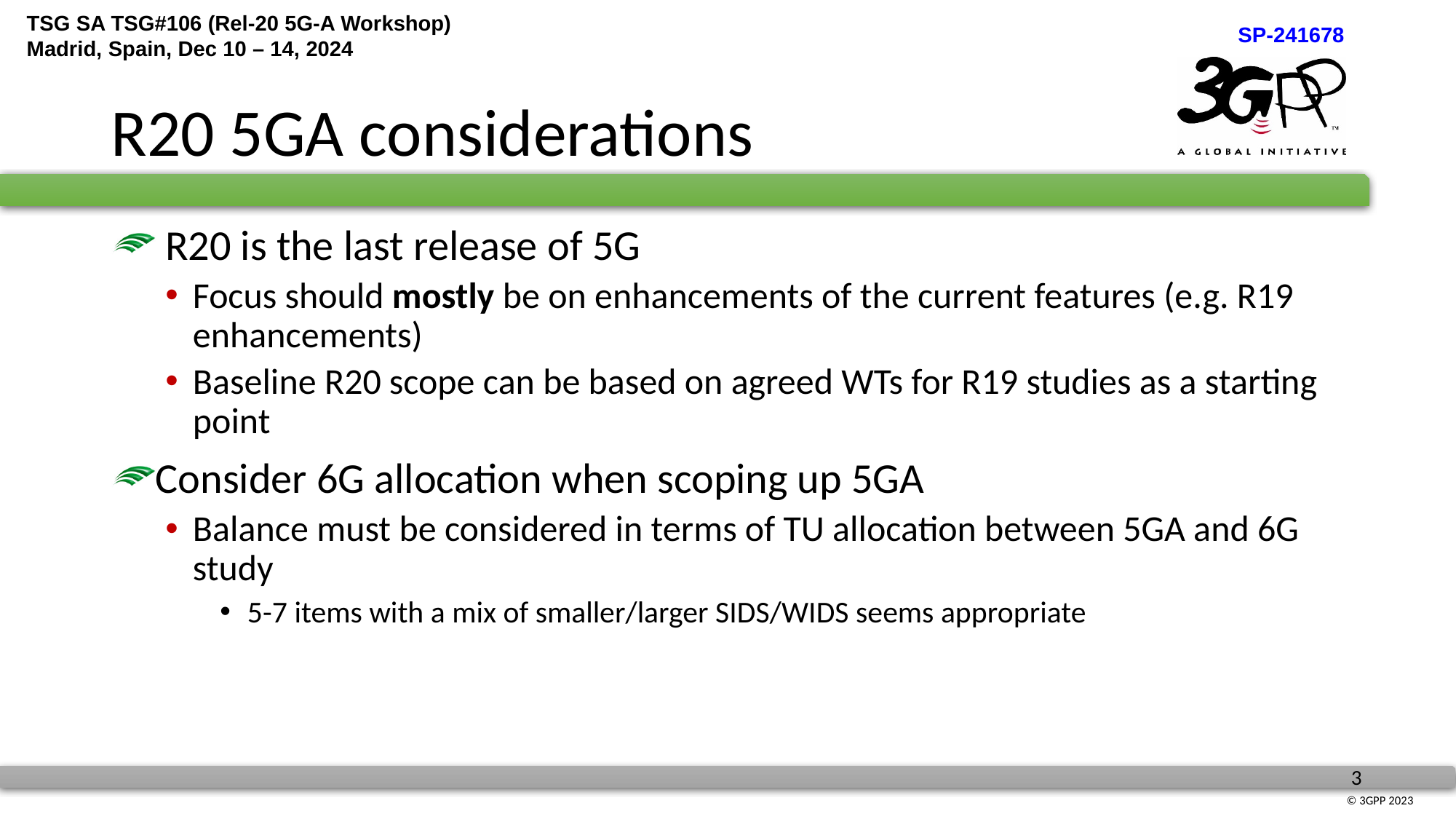

# R20 5GA considerations
 R20 is the last release of 5G
Focus should mostly be on enhancements of the current features (e.g. R19 enhancements)
Baseline R20 scope can be based on agreed WTs for R19 studies as a starting point
Consider 6G allocation when scoping up 5GA
Balance must be considered in terms of TU allocation between 5GA and 6G study
5-7 items with a mix of smaller/larger SIDS/WIDS seems appropriate